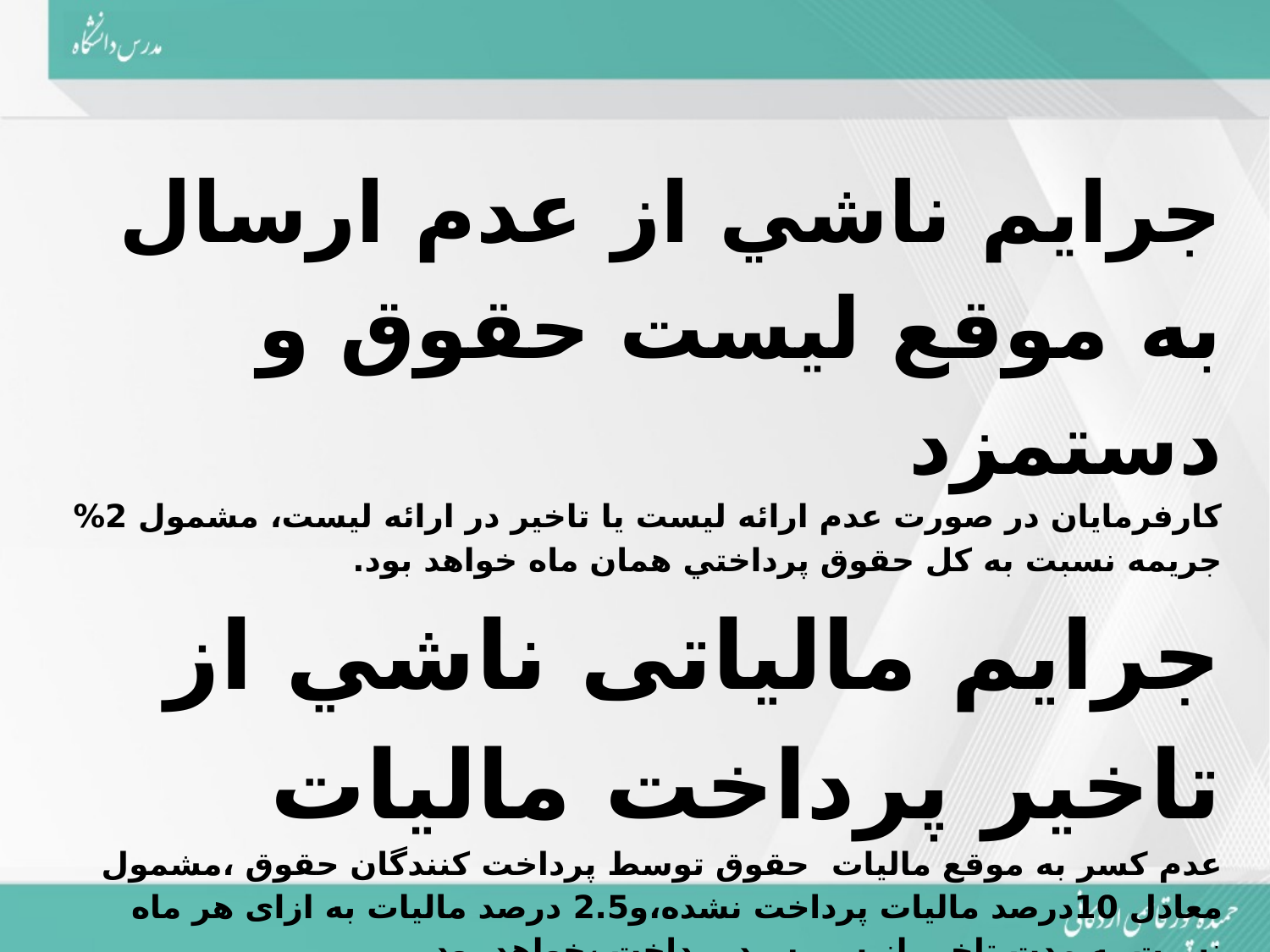

جرايم ناشي از عدم ارسال به موقع ليست حقوق و دستمزد
کارفرمايان در صورت عدم ارائه ليست يا تاخير در ارائه ليست، مشمول 2% جريمه نسبت به کل حقوق پرداختي همان ماه خواهد بود.
جرايم مالیاتی ناشي از تاخير پرداخت مالیات
عدم کسر به موقع مالیات  حقوق توسط پرداخت کنندگان حقوق ،مشمول معادل 10درصد مالیات پرداخت نشده،و2.5 درصد مالیات به ازای هر ماه نسبت به مدت تاخیر از سررسید پرداخت ،خواهد بود.